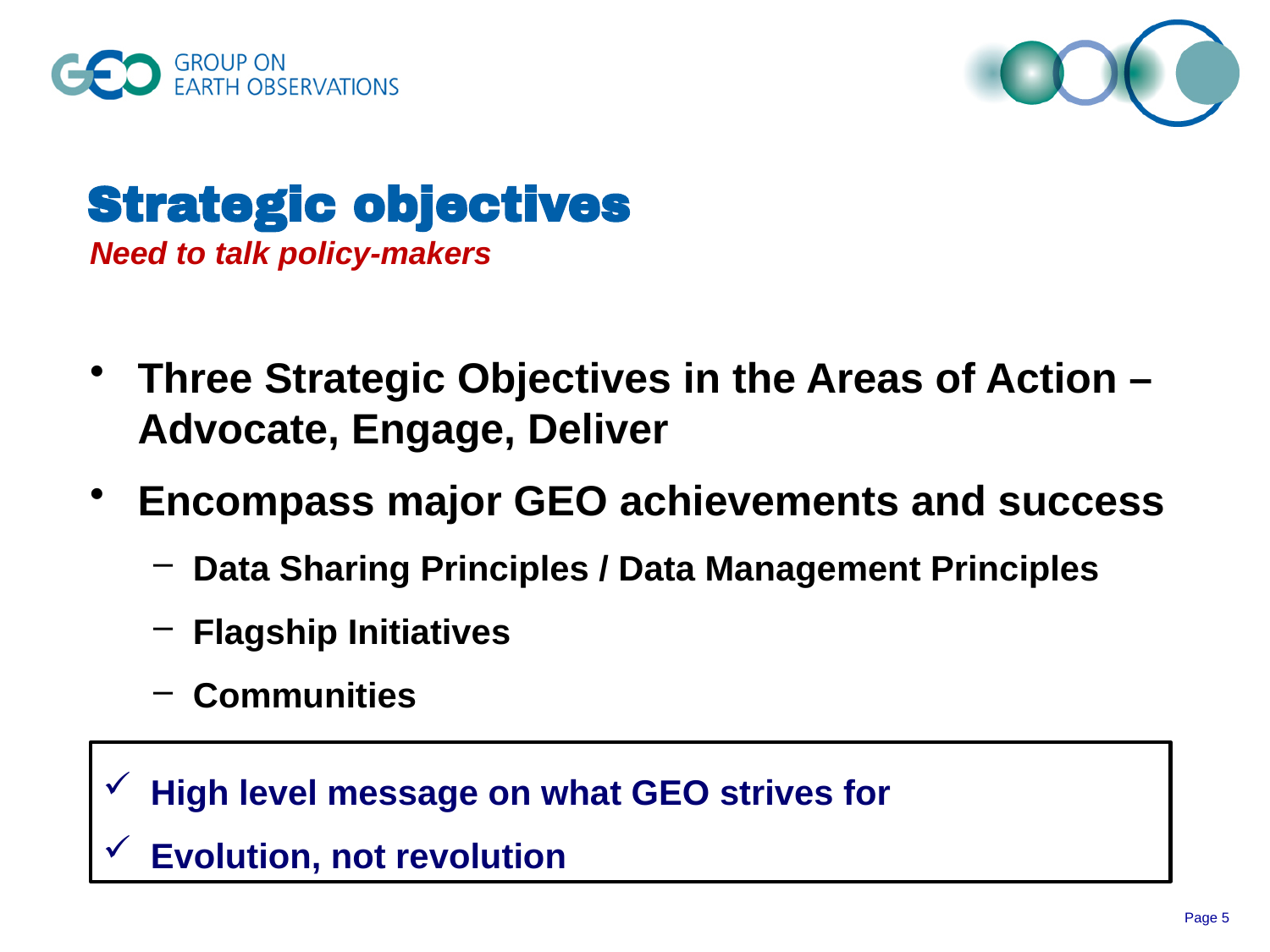

# Strategic objectives
Need to talk policy-makers

Three Strategic Objectives in the Areas of Action – Advocate, Engage, Deliver
Encompass major GEO achievements and success
Data Sharing Principles / Data Management Principles
Flagship Initiatives
Communities
High level message on what GEO strives for
Evolution, not revolution